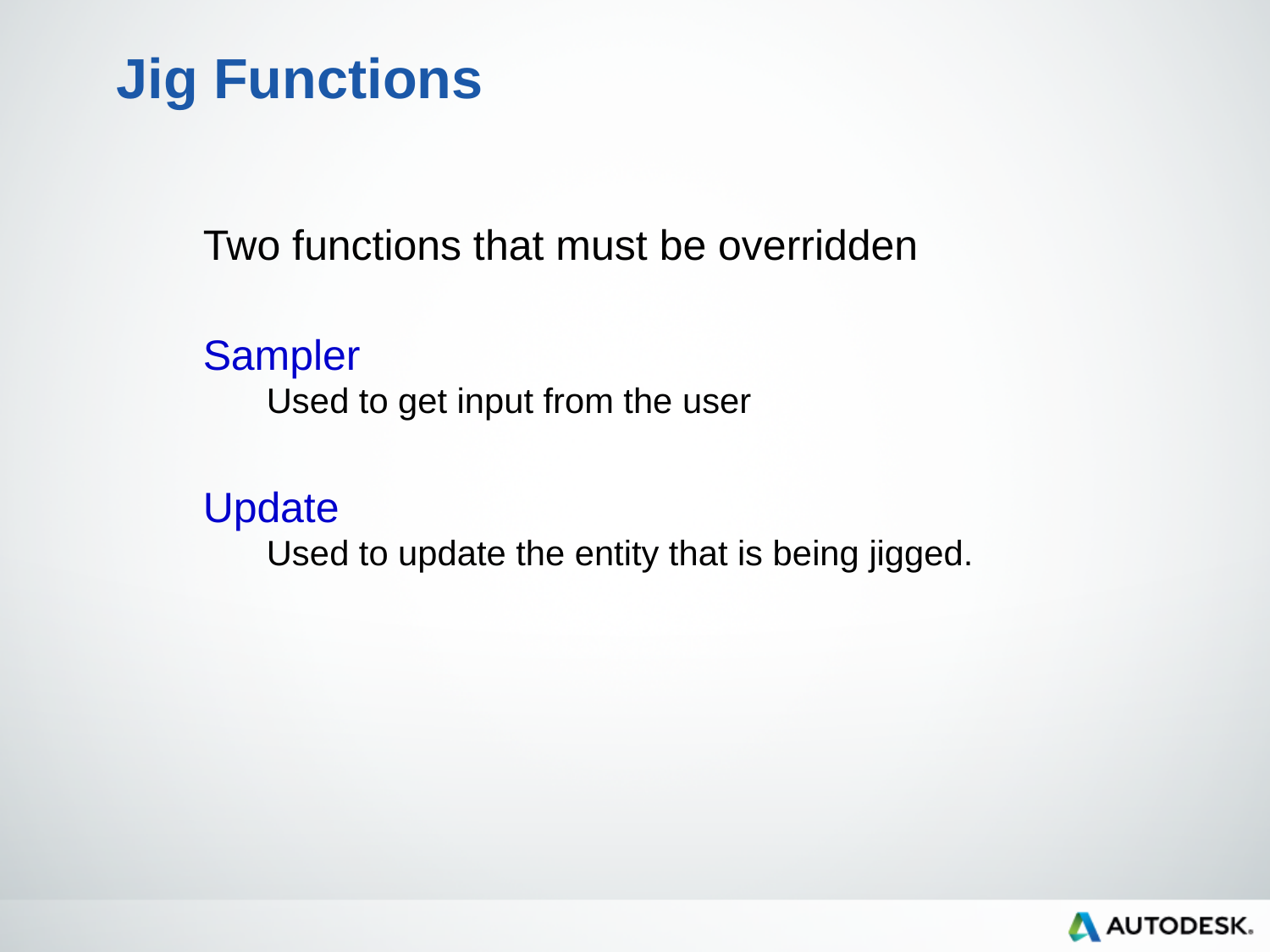

Jig Functions
Two functions that must be overridden

Sampler
Used to get input from the user

Update
Used to update the entity that is being jigged.